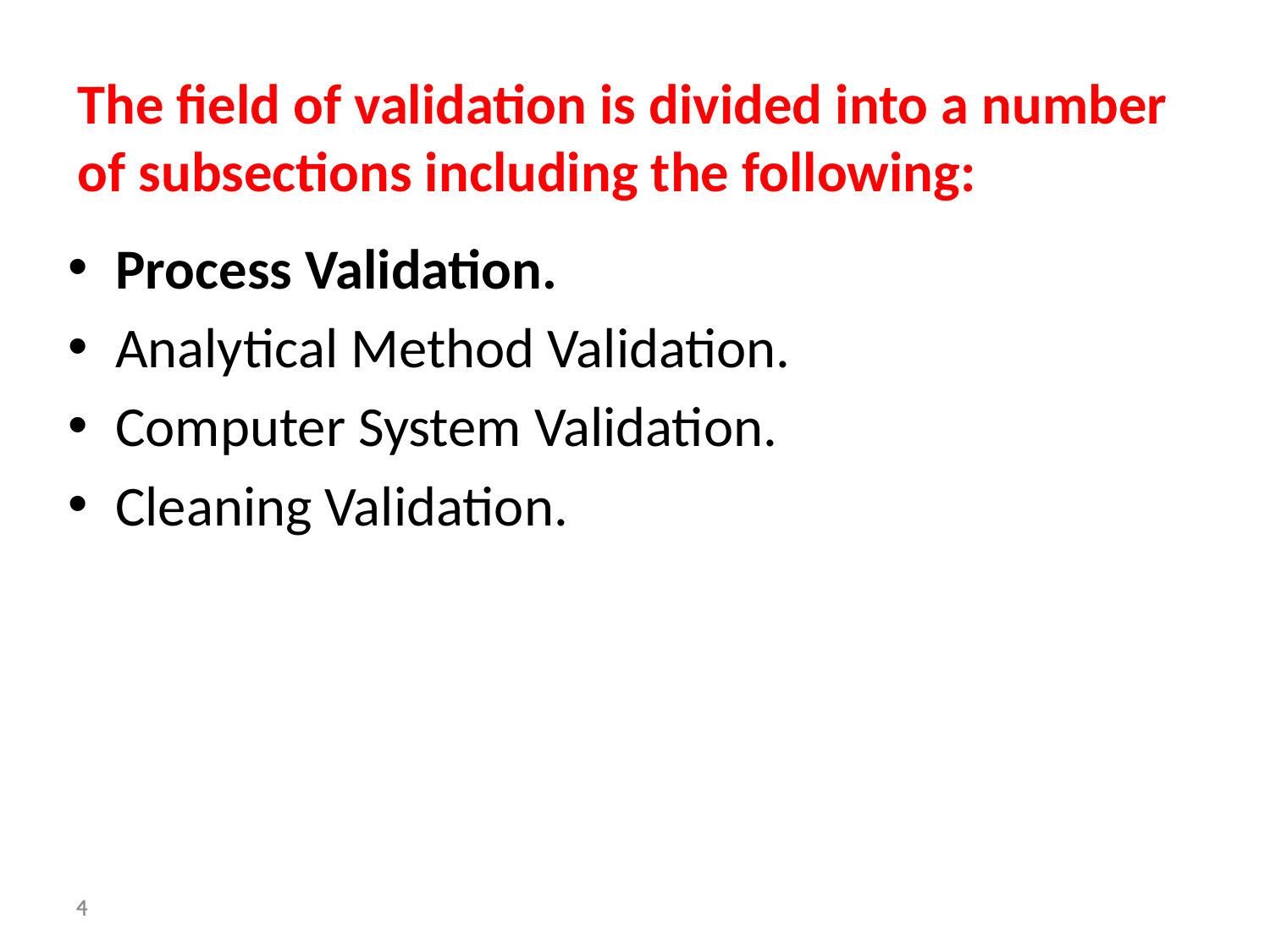

# The field of validation is divided into a number of subsections including the following:
Process Validation.
Analytical Method Validation.
Computer System Validation.
Cleaning Validation.

4